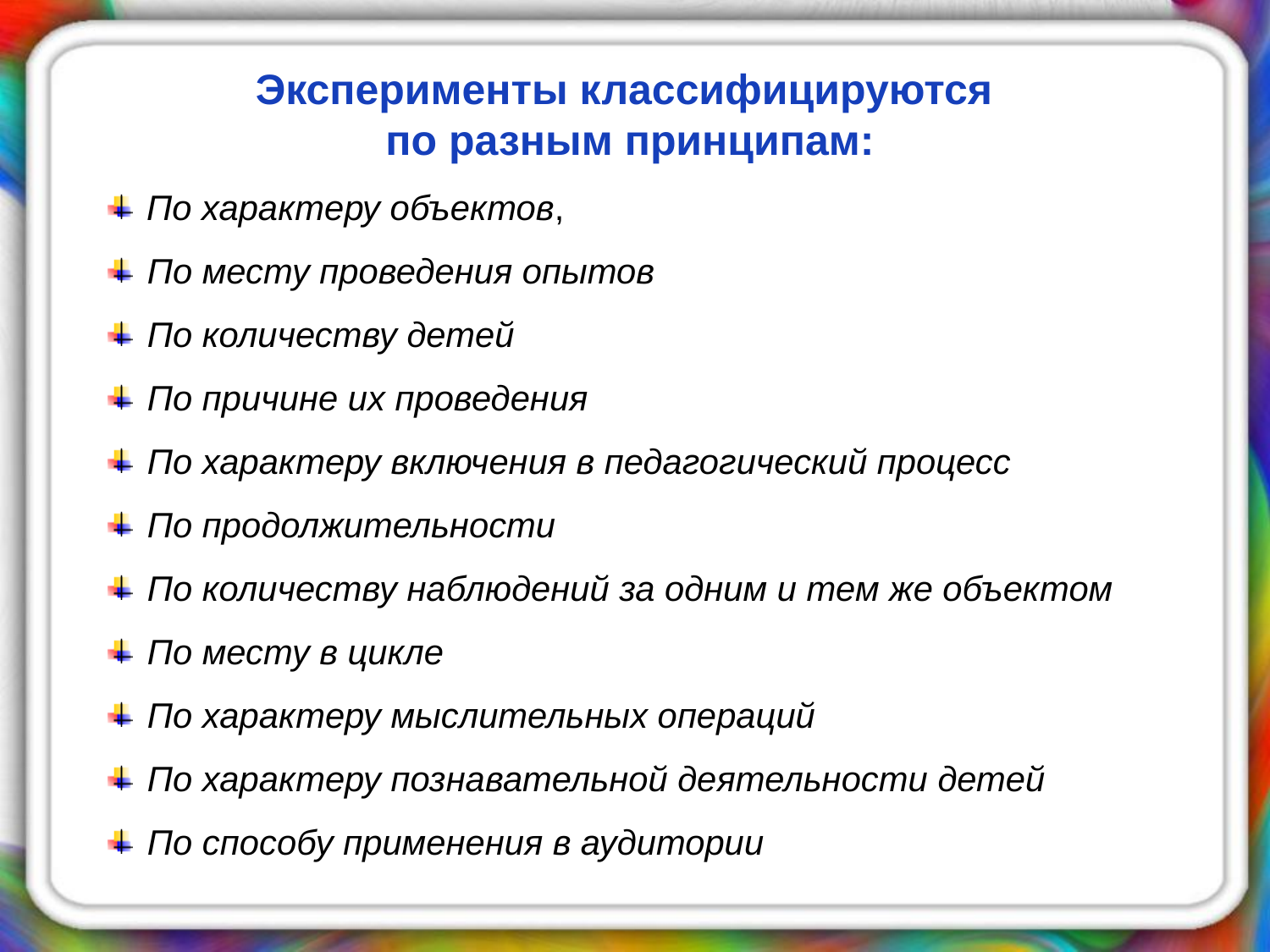

Эксперименты классифицируются
по разным принципам:
 По характеру объектов,
 По месту проведения опытов
 По количеству детей
 По причине их проведения
 По характеру включения в педагогический процесс
 По продолжительности
 По количеству наблюдений за одним и тем же объектом
 По месту в цикле
 По характеру мыслительных операций
 По характеру познавательной деятельности детей
 По способу применения в аудитории